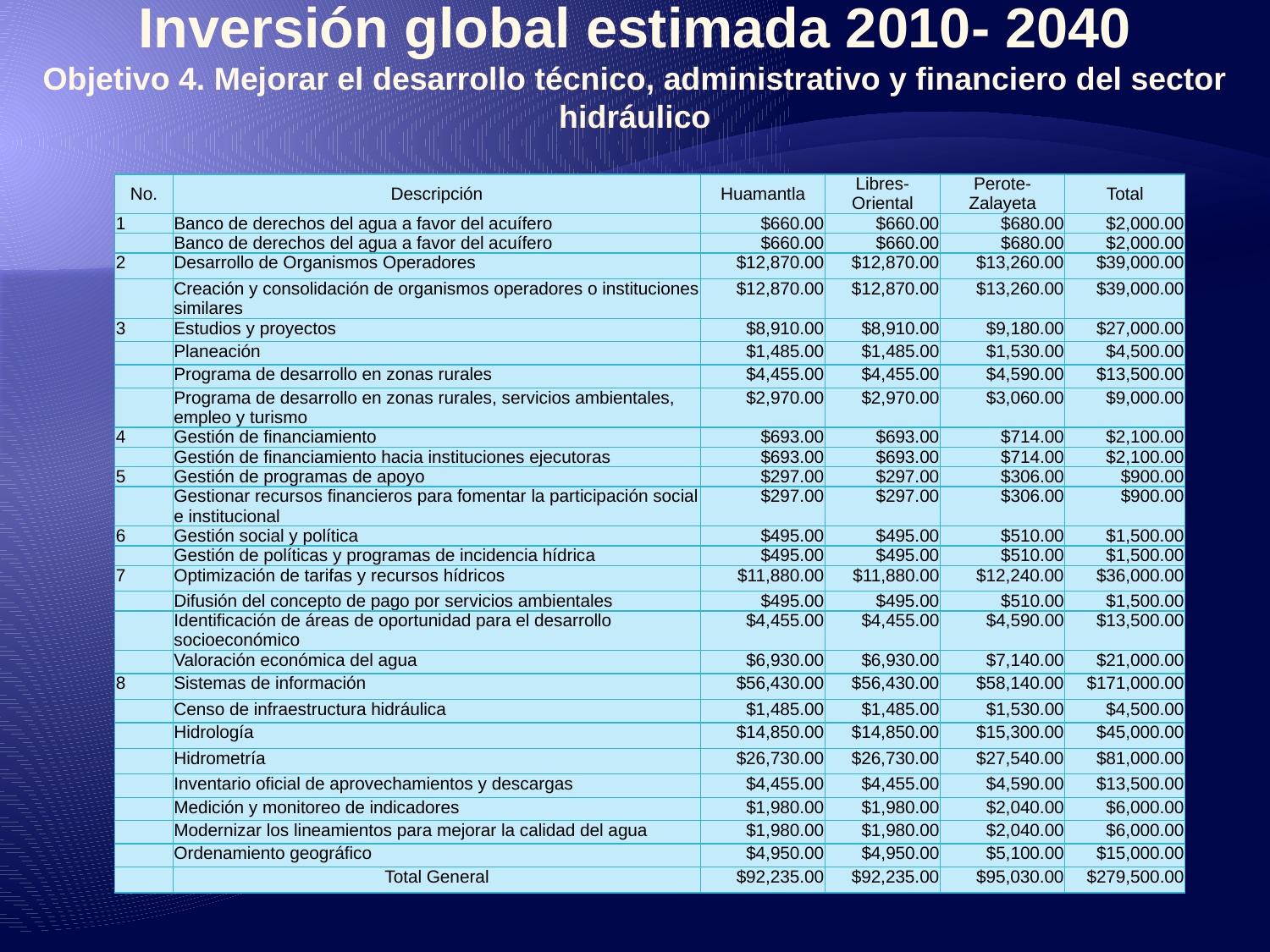

# Inversión global estimada 2010- 2040 Objetivo 4. Mejorar el desarrollo técnico, administrativo y financiero del sector hidráulico
| No. | Descripción | Huamantla | Libres-Oriental | Perote-Zalayeta | Total |
| --- | --- | --- | --- | --- | --- |
| 1 | Banco de derechos del agua a favor del acuífero | $660.00 | $660.00 | $680.00 | $2,000.00 |
|  | Banco de derechos del agua a favor del acuífero | $660.00 | $660.00 | $680.00 | $2,000.00 |
| 2 | Desarrollo de Organismos Operadores | $12,870.00 | $12,870.00 | $13,260.00 | $39,000.00 |
|  | Creación y consolidación de organismos operadores o instituciones similares | $12,870.00 | $12,870.00 | $13,260.00 | $39,000.00 |
| 3 | Estudios y proyectos | $8,910.00 | $8,910.00 | $9,180.00 | $27,000.00 |
|  | Planeación | $1,485.00 | $1,485.00 | $1,530.00 | $4,500.00 |
|  | Programa de desarrollo en zonas rurales | $4,455.00 | $4,455.00 | $4,590.00 | $13,500.00 |
|  | Programa de desarrollo en zonas rurales, servicios ambientales, empleo y turismo | $2,970.00 | $2,970.00 | $3,060.00 | $9,000.00 |
| 4 | Gestión de financiamiento | $693.00 | $693.00 | $714.00 | $2,100.00 |
|  | Gestión de financiamiento hacia instituciones ejecutoras | $693.00 | $693.00 | $714.00 | $2,100.00 |
| 5 | Gestión de programas de apoyo | $297.00 | $297.00 | $306.00 | $900.00 |
|  | Gestionar recursos financieros para fomentar la participación social e institucional | $297.00 | $297.00 | $306.00 | $900.00 |
| 6 | Gestión social y política | $495.00 | $495.00 | $510.00 | $1,500.00 |
|  | Gestión de políticas y programas de incidencia hídrica | $495.00 | $495.00 | $510.00 | $1,500.00 |
| 7 | Optimización de tarifas y recursos hídricos | $11,880.00 | $11,880.00 | $12,240.00 | $36,000.00 |
|  | Difusión del concepto de pago por servicios ambientales | $495.00 | $495.00 | $510.00 | $1,500.00 |
|  | Identificación de áreas de oportunidad para el desarrollo socioeconómico | $4,455.00 | $4,455.00 | $4,590.00 | $13,500.00 |
|  | Valoración económica del agua | $6,930.00 | $6,930.00 | $7,140.00 | $21,000.00 |
| 8 | Sistemas de información | $56,430.00 | $56,430.00 | $58,140.00 | $171,000.00 |
|  | Censo de infraestructura hidráulica | $1,485.00 | $1,485.00 | $1,530.00 | $4,500.00 |
|  | Hidrología | $14,850.00 | $14,850.00 | $15,300.00 | $45,000.00 |
|  | Hidrometría | $26,730.00 | $26,730.00 | $27,540.00 | $81,000.00 |
|  | Inventario oficial de aprovechamientos y descargas | $4,455.00 | $4,455.00 | $4,590.00 | $13,500.00 |
|  | Medición y monitoreo de indicadores | $1,980.00 | $1,980.00 | $2,040.00 | $6,000.00 |
|  | Modernizar los lineamientos para mejorar la calidad del agua | $1,980.00 | $1,980.00 | $2,040.00 | $6,000.00 |
|  | Ordenamiento geográfico | $4,950.00 | $4,950.00 | $5,100.00 | $15,000.00 |
|  | Total General | $92,235.00 | $92,235.00 | $95,030.00 | $279,500.00 |